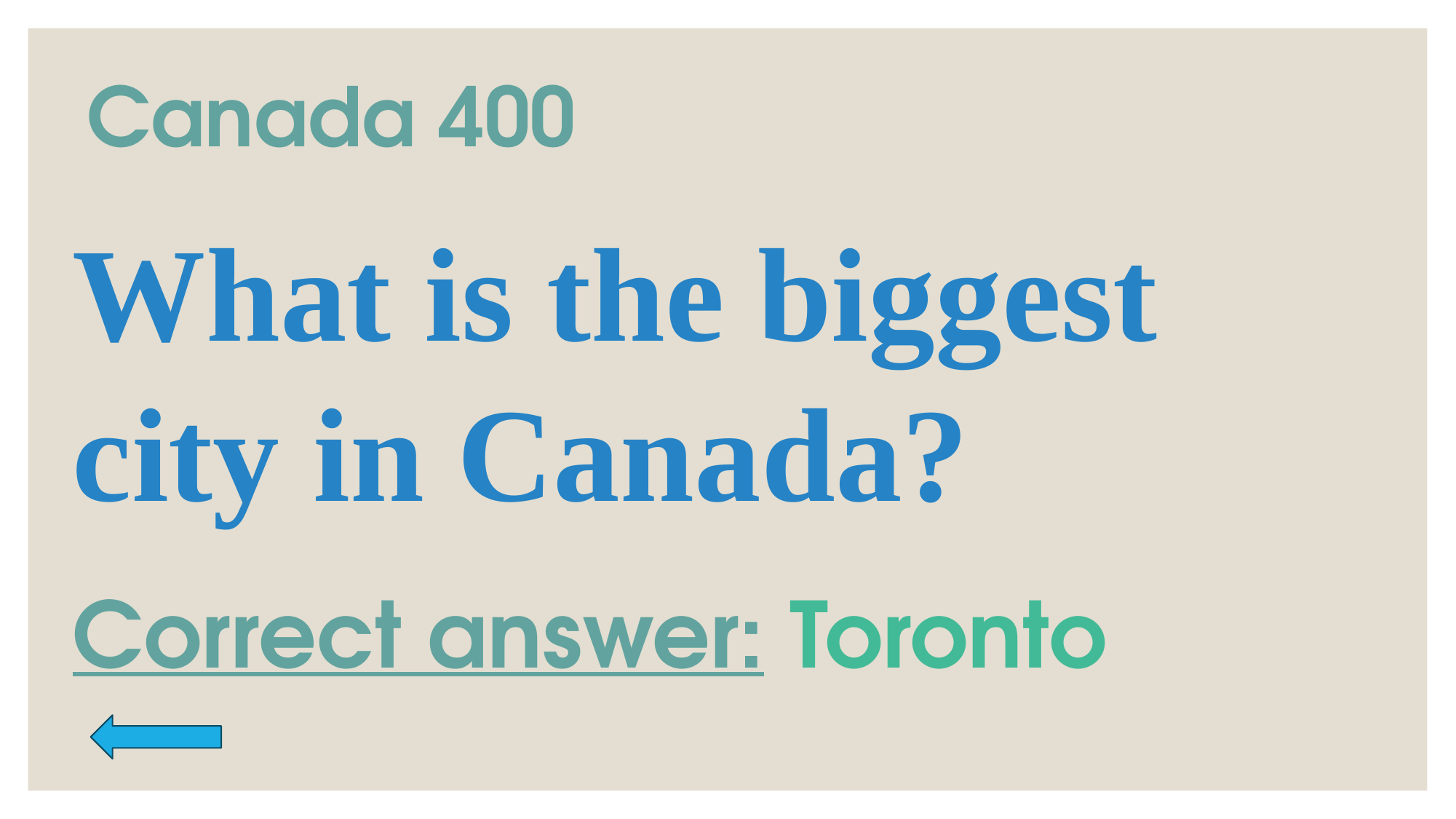

# Canada 400
What is the biggest city in Canada?
Correct answer: Toronto